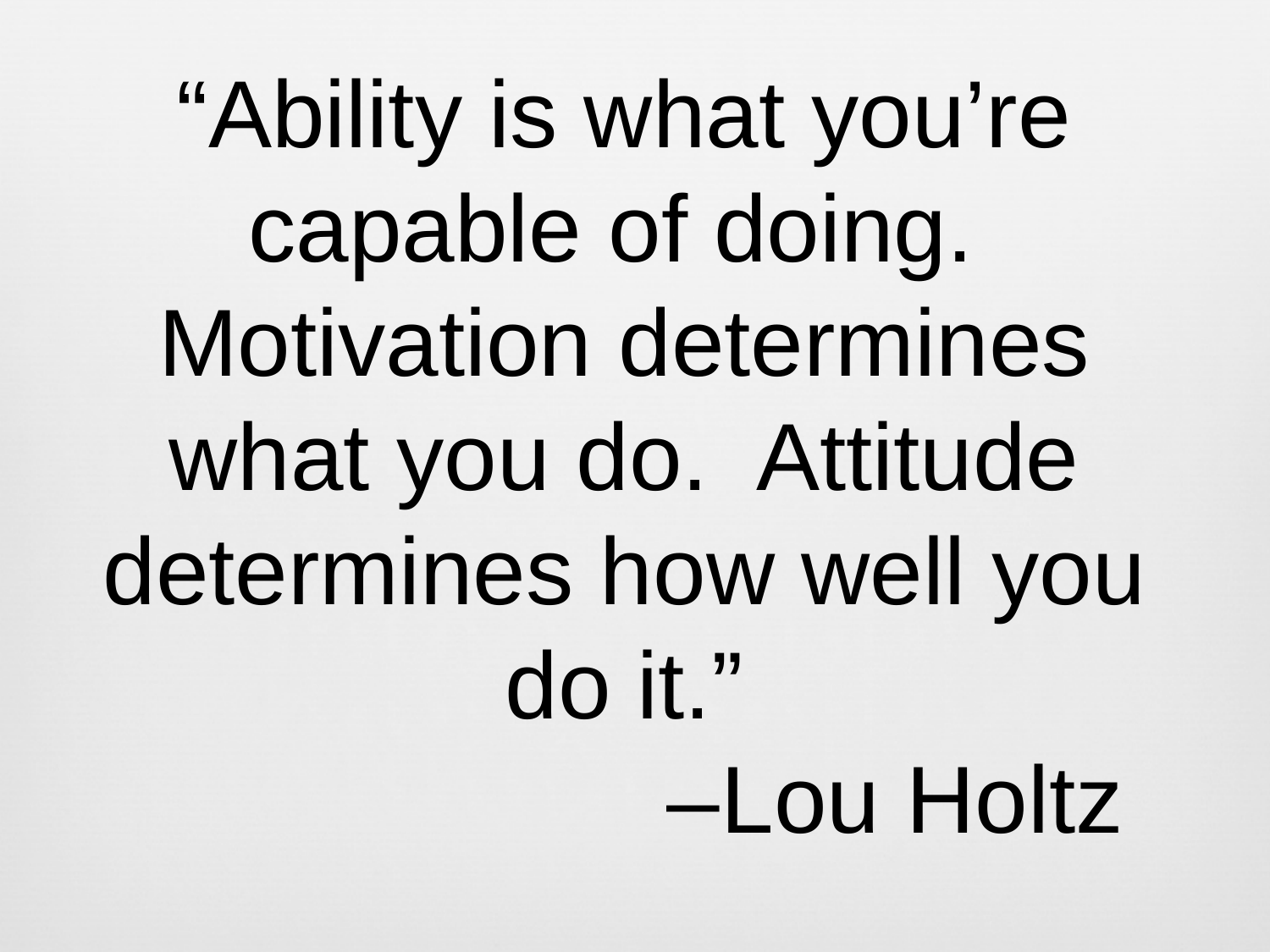

“Ability is what you’re capable of doing.  Motivation determines what you do.  Attitude determines how well you do it.”
                      –Lou Holtz